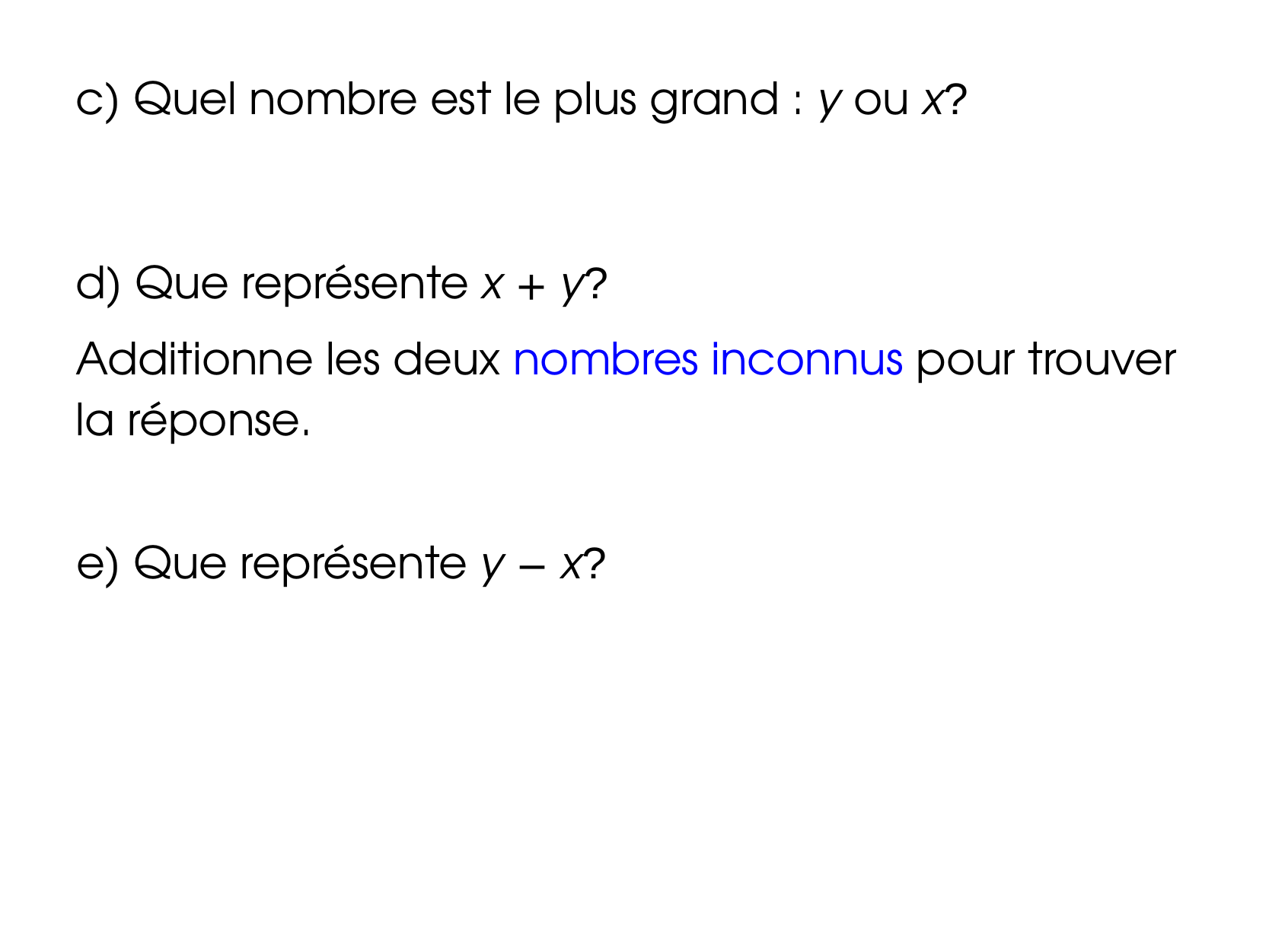

c) Quel nombre est le plus grand : y ou x?
d) Que représente x + y?
Additionne les deux nombres inconnus pour trouver la réponse.
e) Que représente y − x?